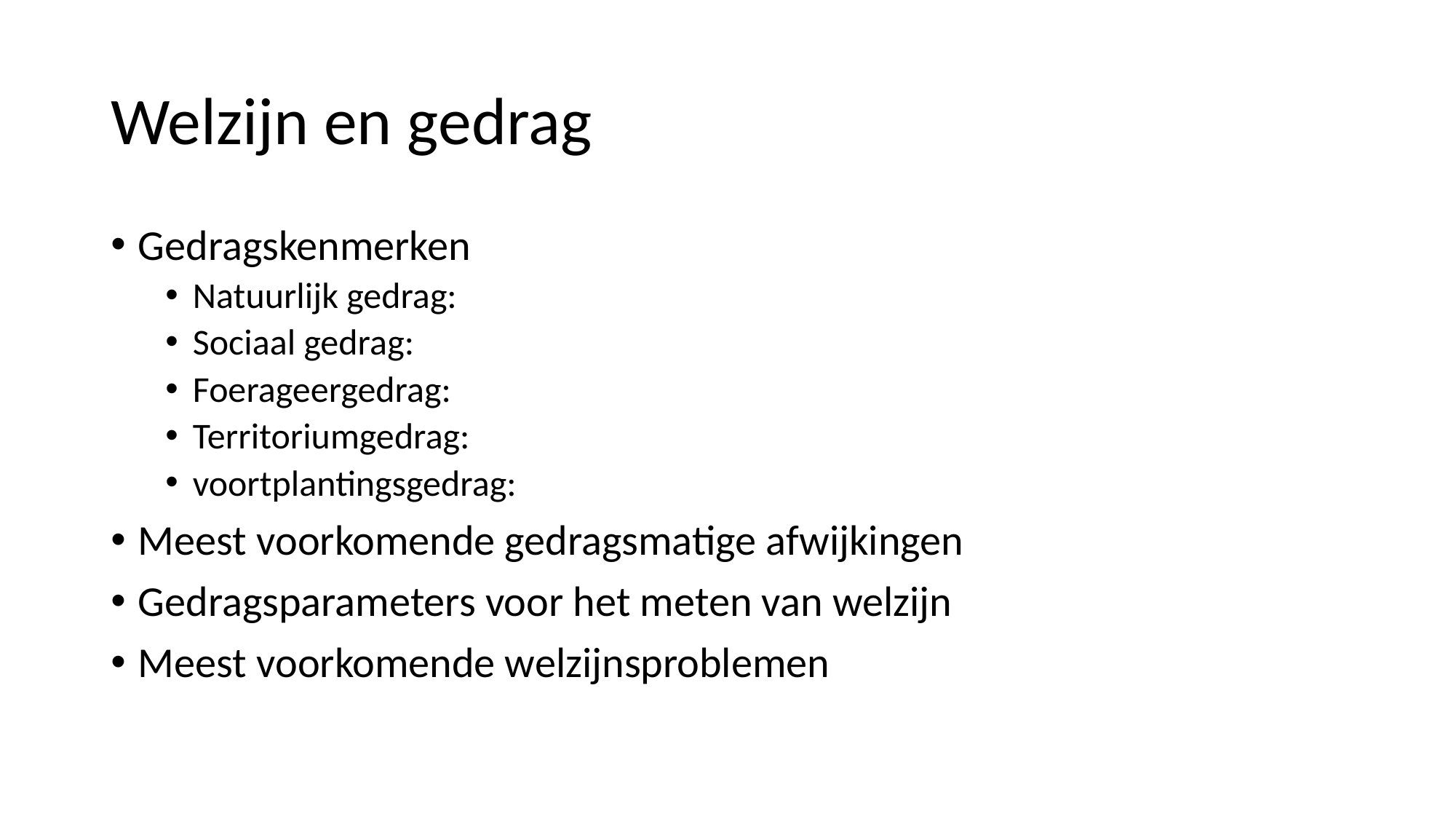

# Welzijn en gedrag
Gedragskenmerken
Natuurlijk gedrag:
Sociaal gedrag:
Foerageergedrag:
Territoriumgedrag:
voortplantingsgedrag:
Meest voorkomende gedragsmatige afwijkingen
Gedragsparameters voor het meten van welzijn
Meest voorkomende welzijnsproblemen